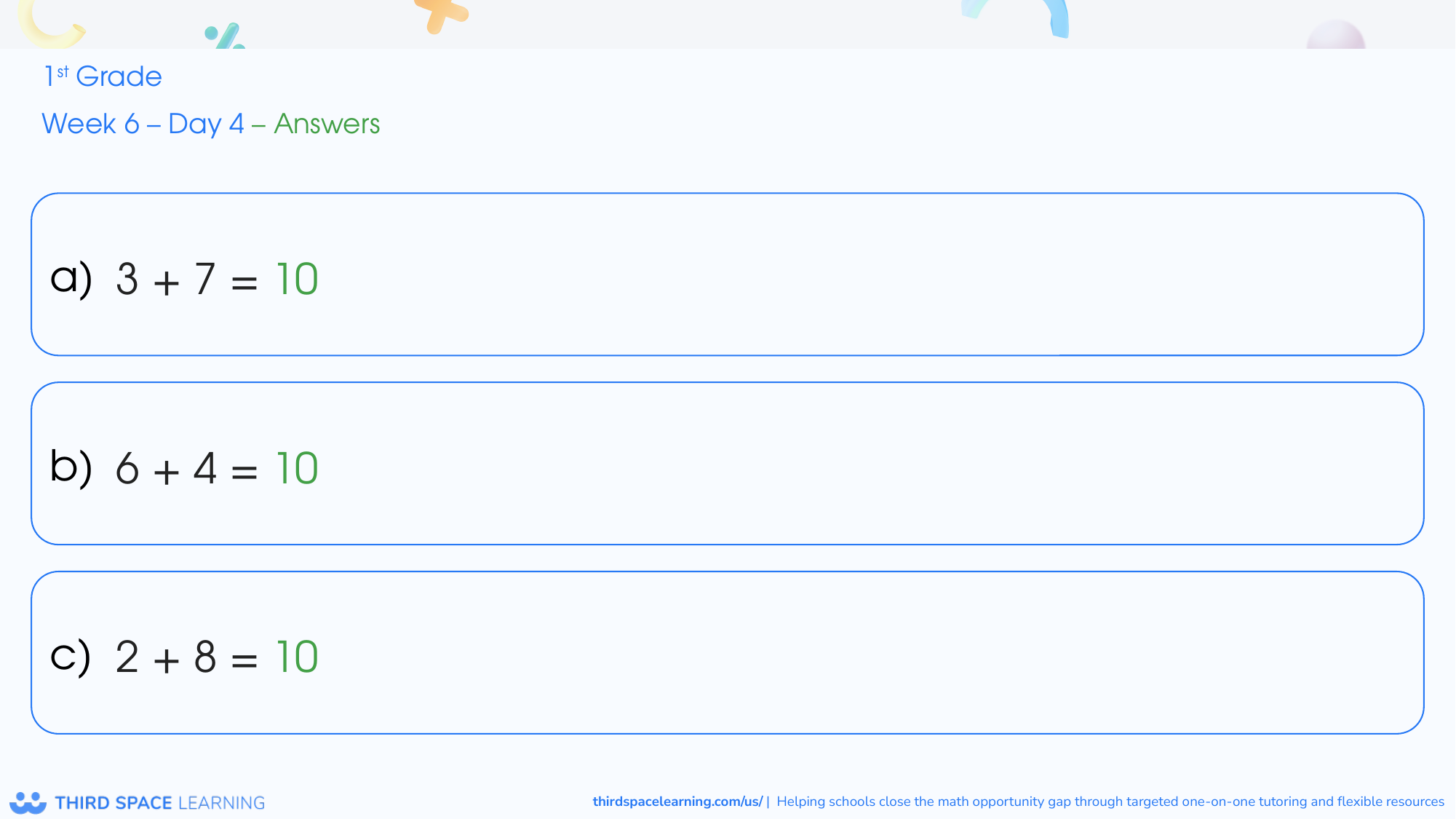

1st Grade
Week 6 – Day 4 – Answers
3 + 7 = 10
6 + 4 = 10
2 + 8 = 10